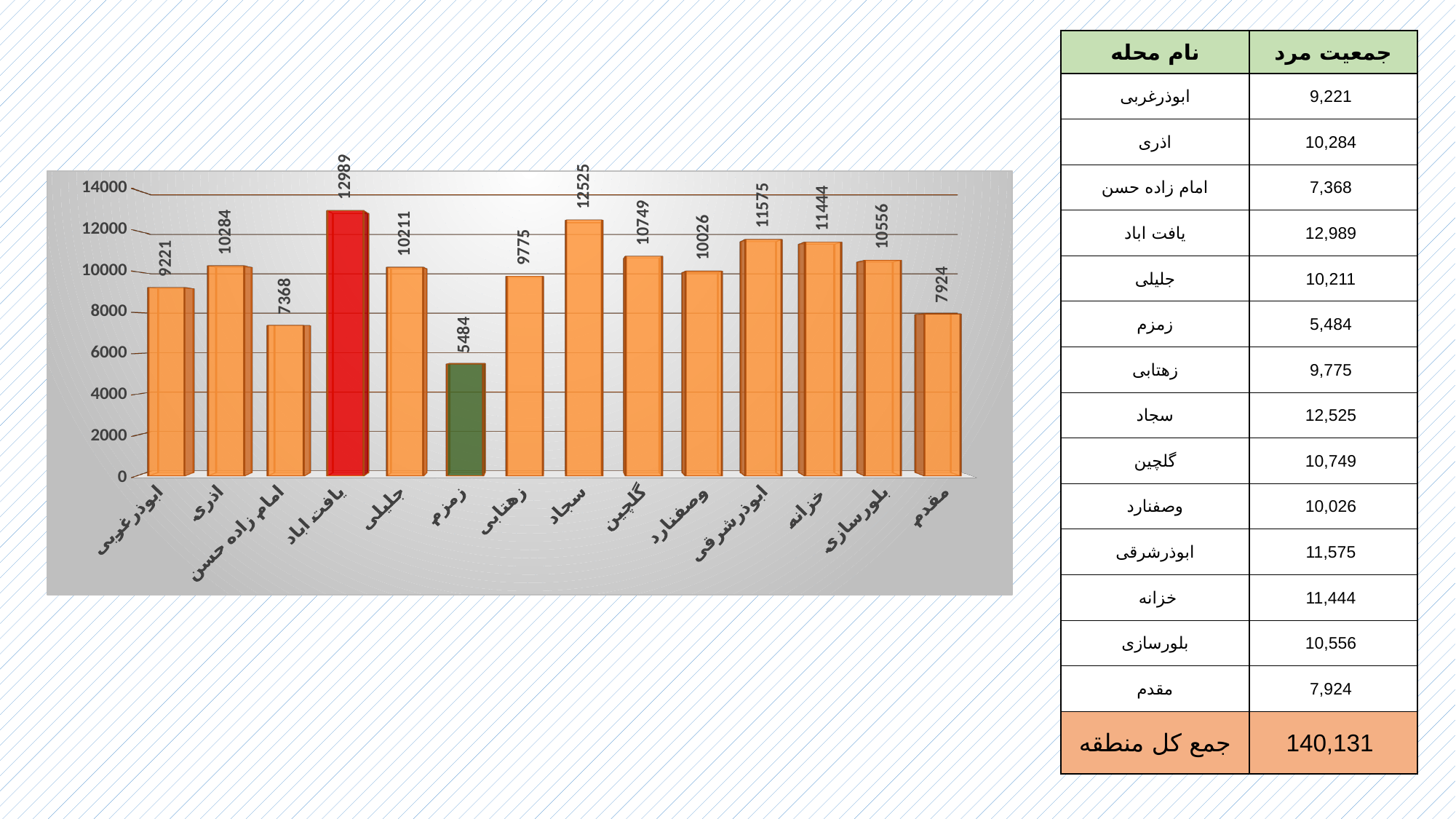

| نام محله | جمعیت مرد |
| --- | --- |
| ابوذرغربی | 9,221 |
| اذری | 10,284 |
| امام زاده حسن | 7,368 |
| یافت اباد | 12,989 |
| جلیلی | 10,211 |
| زمزم | 5,484 |
| زهتابی | 9,775 |
| سجاد | 12,525 |
| گلچین | 10,749 |
| وصفنارد | 10,026 |
| ابوذرشرقی | 11,575 |
| خزانه | 11,444 |
| بلورسازی | 10,556 |
| مقدم | 7,924 |
| جمع کل منطقه | 140,131 |

[unsupported chart]